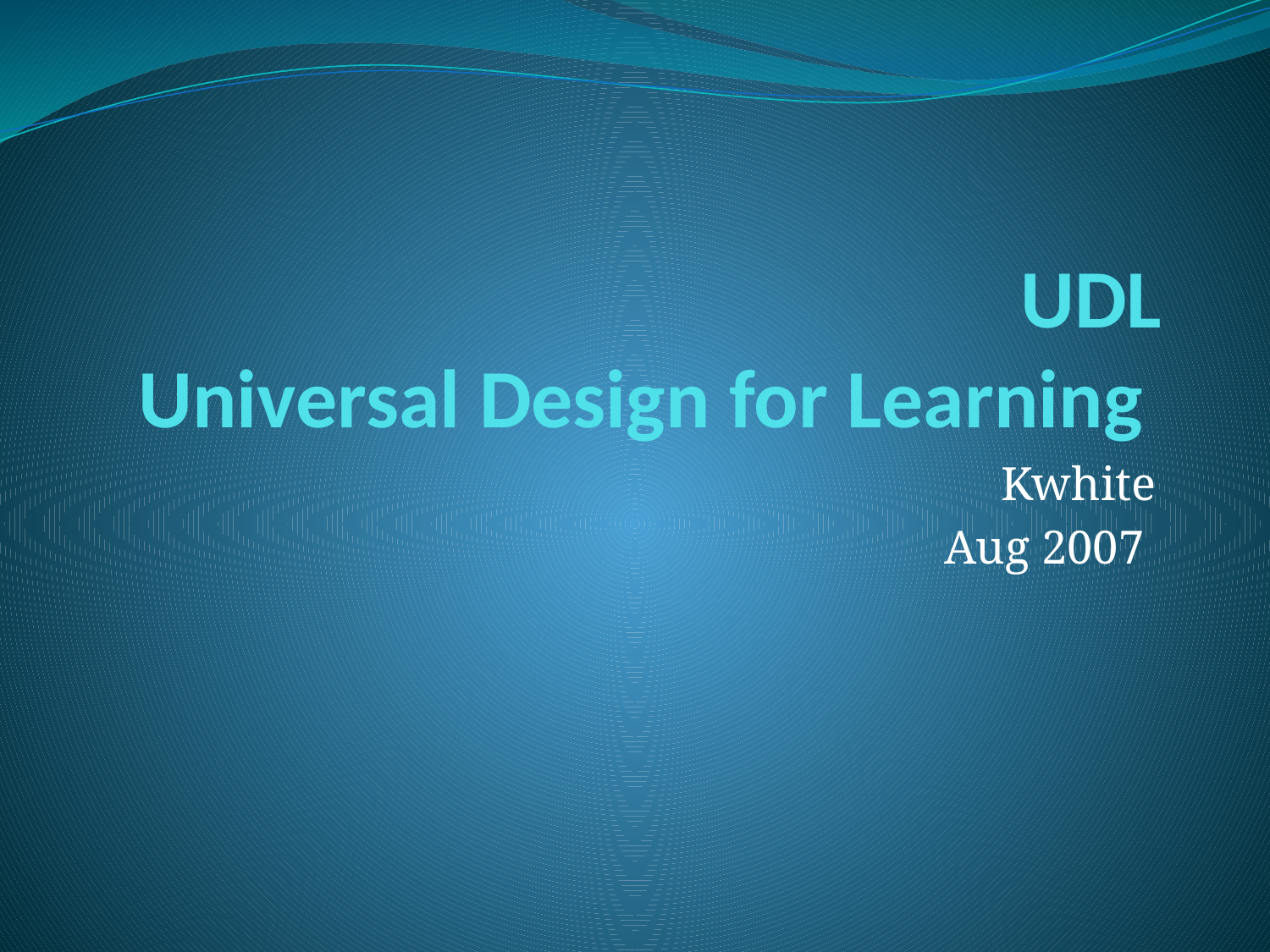

# UDL Universal Design for Learning
Kwhite
Aug 2007